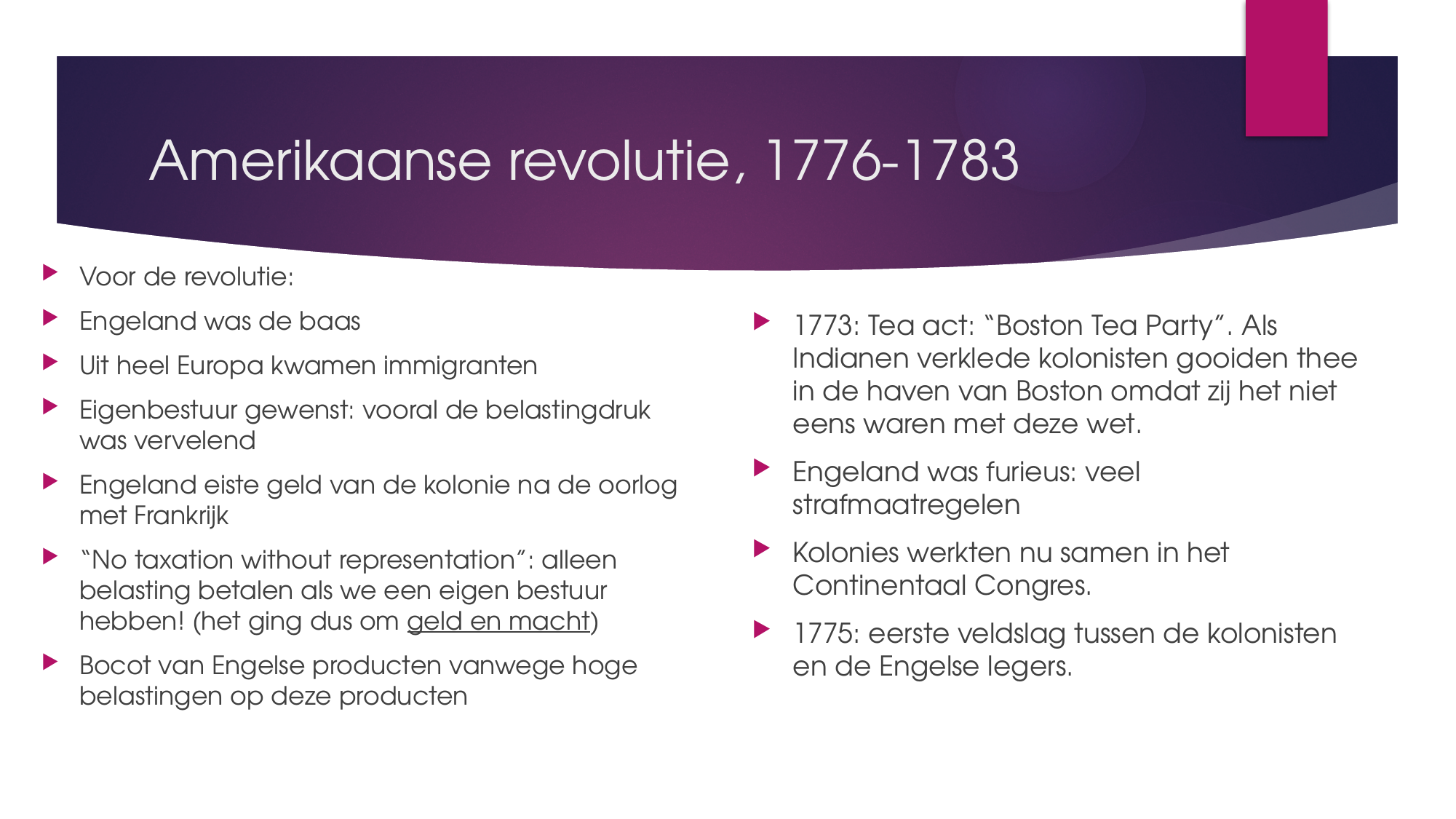

# Amerikaanse revolutie, 1776-1783
Voor de revolutie:
Engeland was de baas
Uit heel Europa kwamen immigranten
Eigenbestuur gewenst: vooral de belastingdruk was vervelend
Engeland eiste geld van de kolonie na de oorlog met Frankrijk
“No taxation without representation”: alleen belasting betalen als we een eigen bestuur hebben! (het ging dus om geld en macht)
Bocot van Engelse producten vanwege hoge belastingen op deze producten

1773: Tea act: “Boston Tea Party”. Als Indianen verklede kolonisten gooiden thee in de haven van Boston omdat zij het niet eens waren met deze wet.
Engeland was furieus: veel strafmaatregelen
Kolonies werkten nu samen in het Continentaal Congres.
1775: eerste veldslag tussen de kolonisten en de Engelse legers.